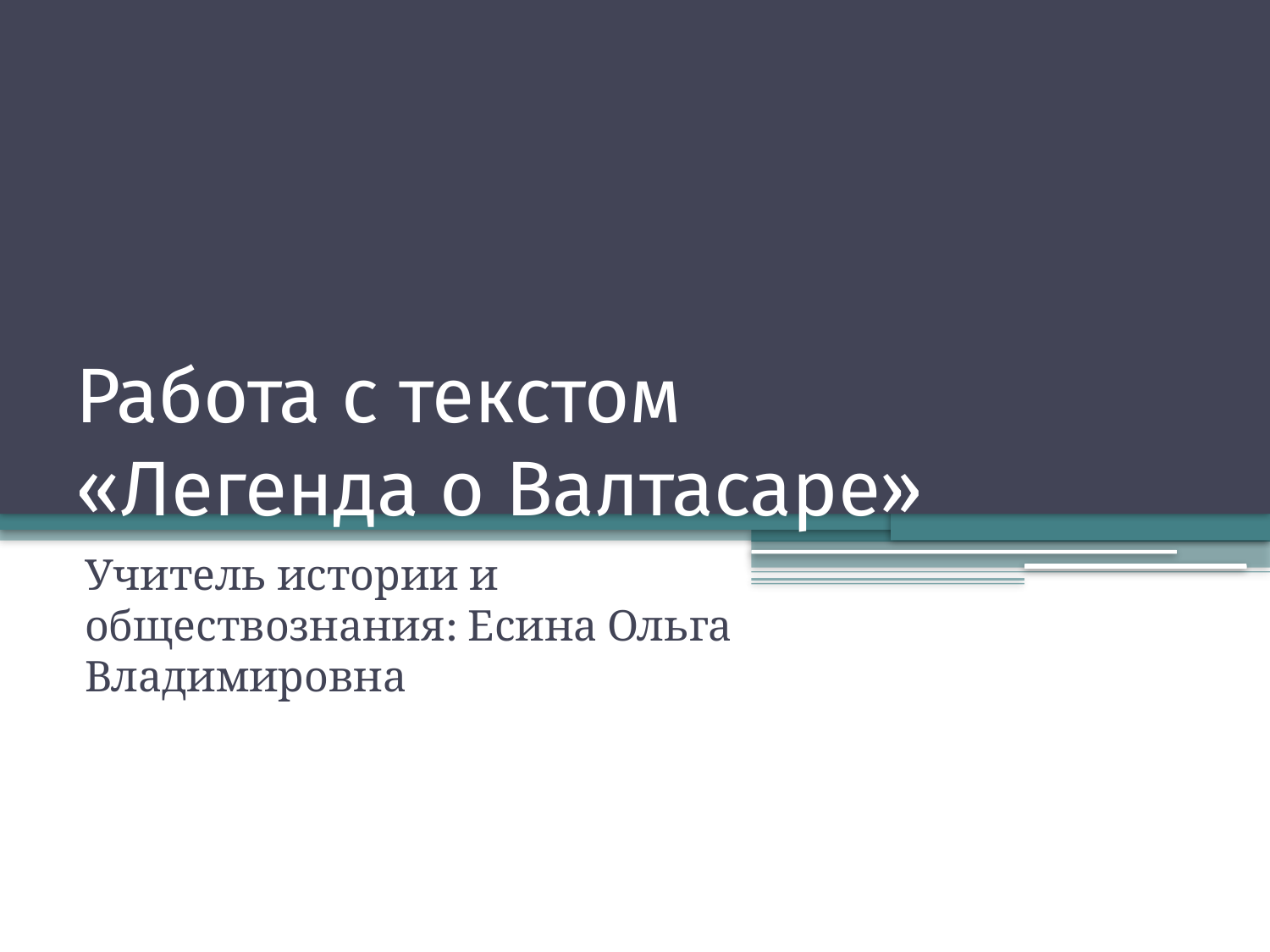

# Работа с текстом «Легенда о Валтасаре»
Учитель истории и обществознания: Есина Ольга Владимировна